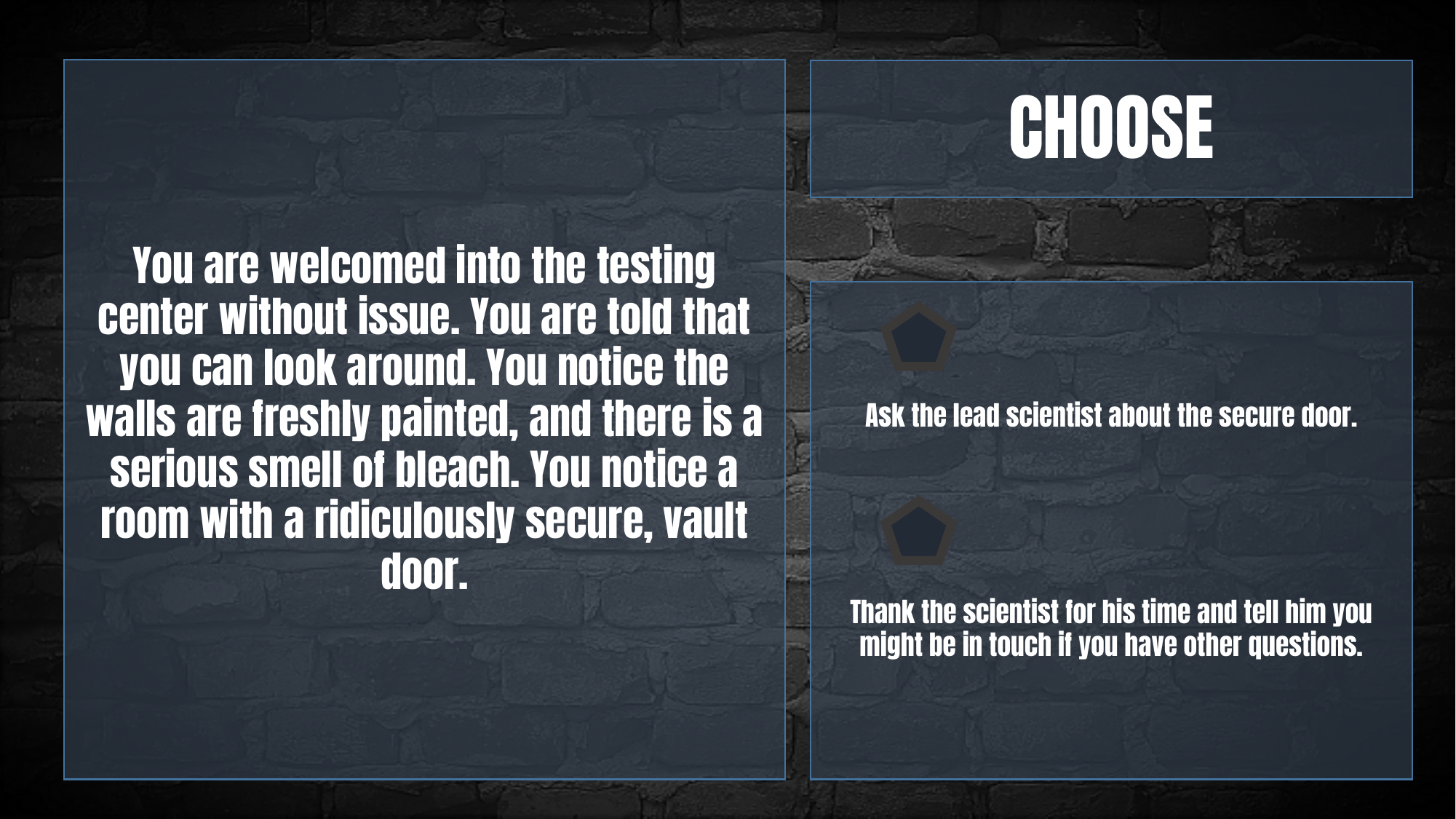

You are welcomed into the testing center without issue. You are told that you can look around. You notice the walls are freshly painted, and there is a serious smell of bleach. You notice a room with a ridiculously secure, vault door.
CHOOSE
Ask the lead scientist about the secure door.

Thank the scientist for his time and tell him you might be in touch if you have other questions.